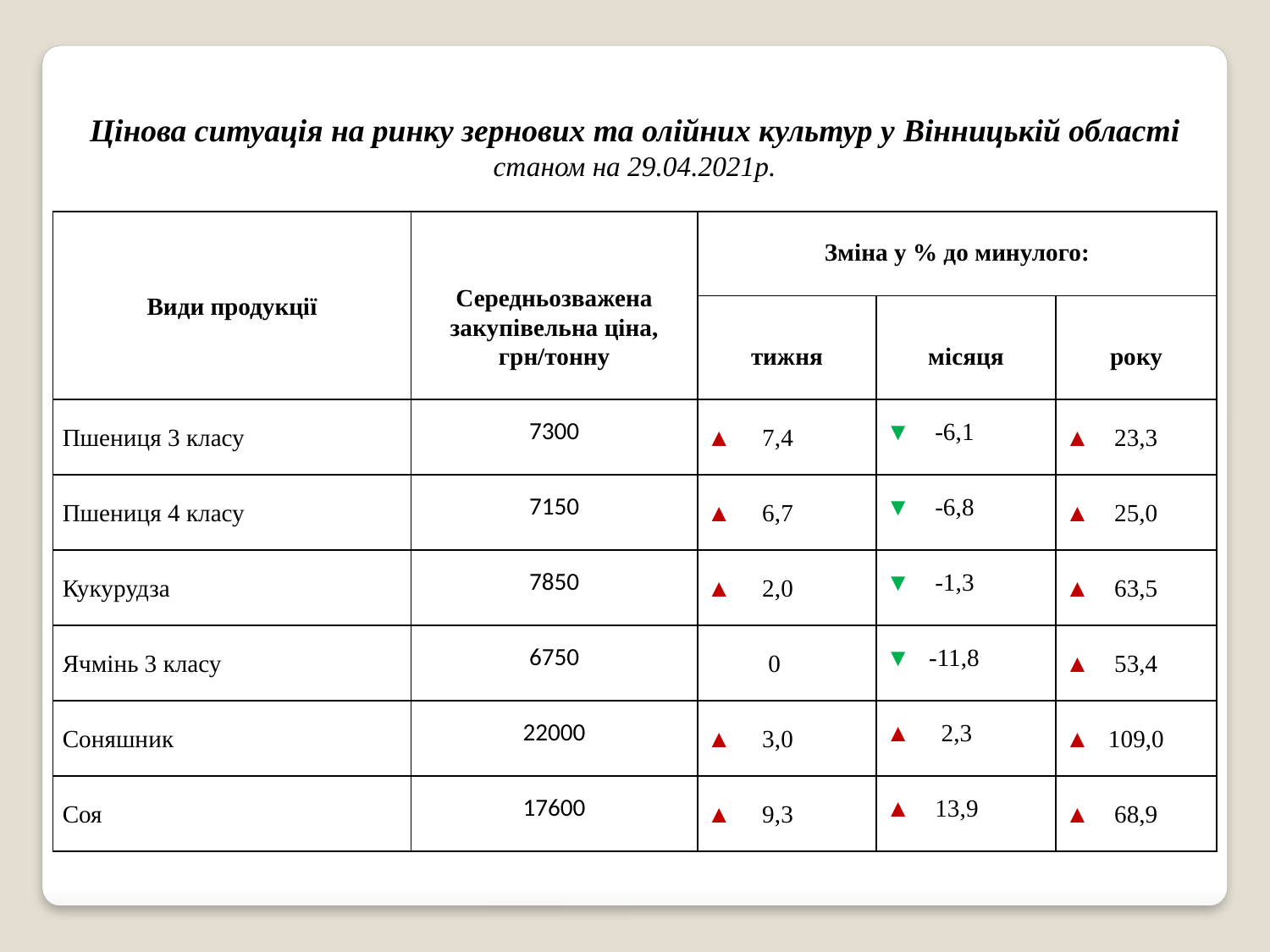

| Цінова ситуація на ринку зернових та олійних культур у Вінницькій області станом на 29.04.2021р. |  |  |  |  |
| --- | --- | --- | --- | --- |
| Види продукції | Середньозважена закупівельна ціна, грн/тонну | Зміна у % до минулого: |  |  |
|  |  | тижня | місяця | року |
| Пшениця 3 класу | 7300 | ▲ 7,4 | ▼ -6,1 | ▲ 23,3 |
| Пшениця 4 класу | 7150 | ▲ 6,7 | ▼ -6,8 | ▲ 25,0 |
| Кукурудза | 7850 | ▲ 2,0 | ▼ -1,3 | ▲ 63,5 |
| Ячмінь 3 класу | 6750 | 0 | ▼ -11,8 | ▲ 53,4 |
| Соняшник | 22000 | ▲ 3,0 | ▲ 2,3 | ▲ 109,0 |
| Соя | 17600 | ▲ 9,3 | ▲ 13,9 | ▲ 68,9 |